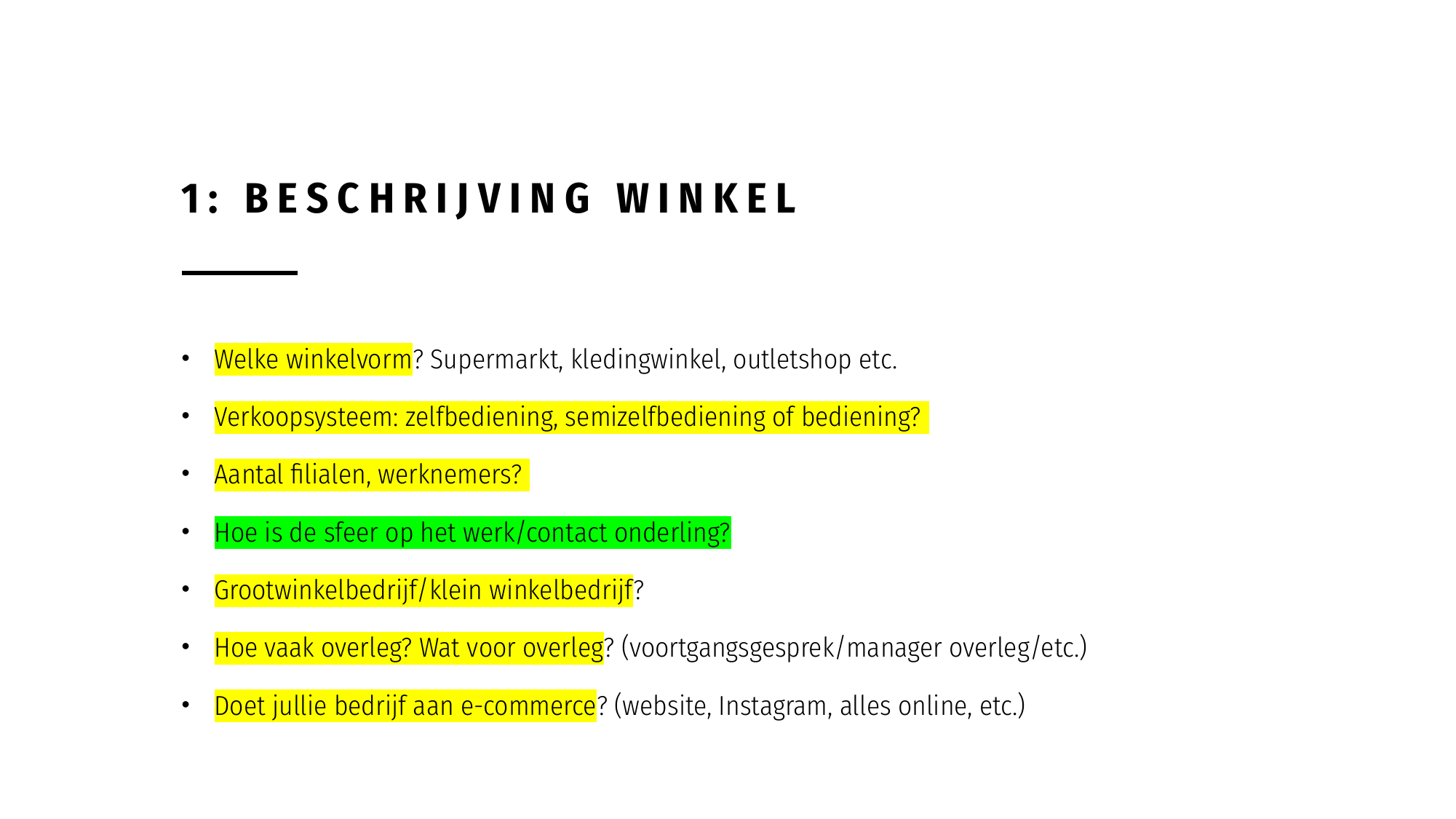

# 1: Beschrijving winkel
Welke winkelvorm? Supermarkt, kledingwinkel, outletshop etc.
Verkoopsysteem: zelfbediening, semizelfbediening of bediening?
Aantal filialen, werknemers?
Hoe is de sfeer op het werk/contact onderling?
Grootwinkelbedrijf/klein winkelbedrijf?
Hoe vaak overleg? Wat voor overleg? (voortgangsgesprek/manager overleg/etc.)
Doet jullie bedrijf aan e-commerce? (website, Instagram, alles online, etc.)